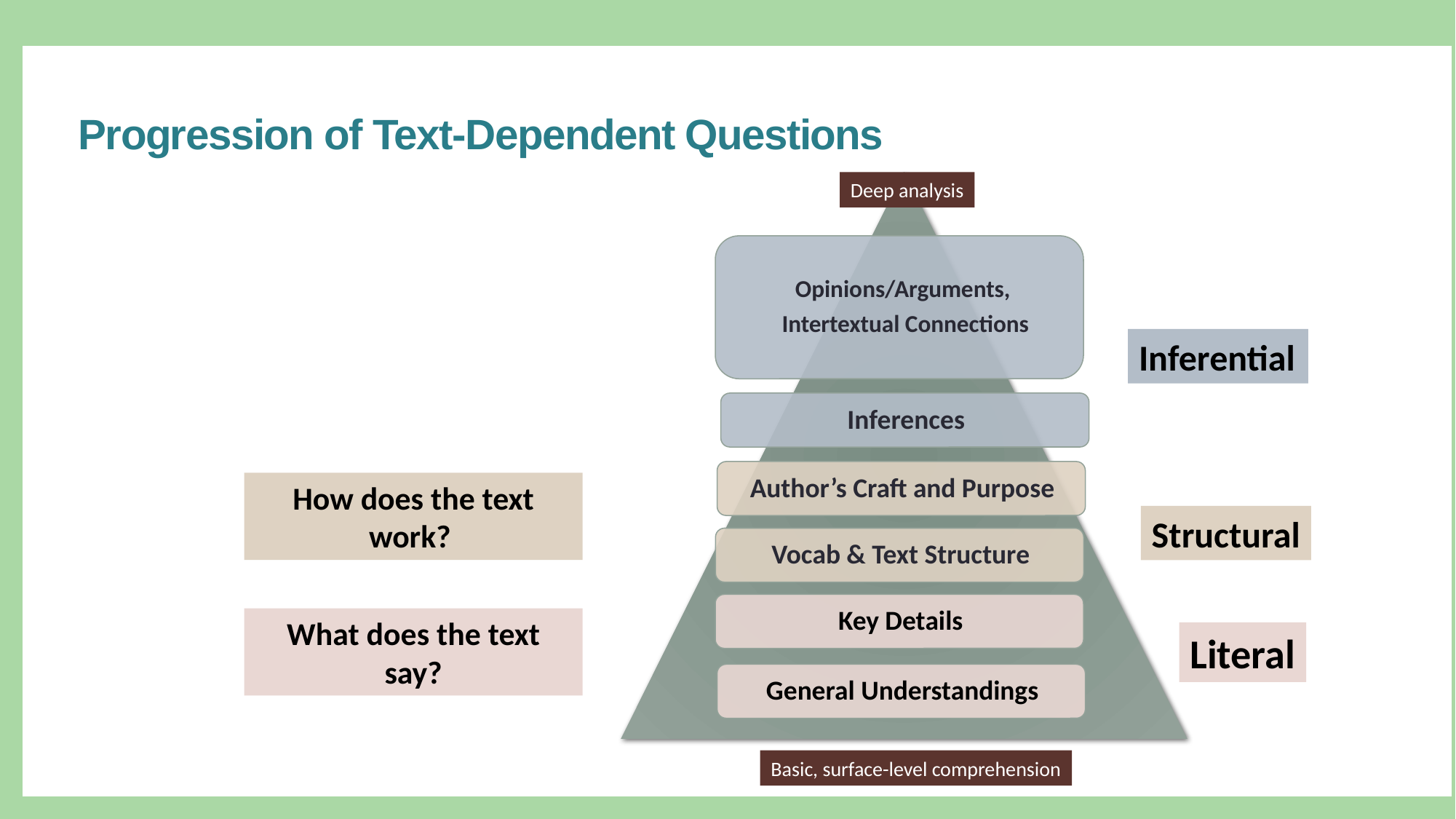

# Progression of Text-Dependent Questions
Opinions/Arguments,
 Intertextual Connections
Inferences
Author’s Craft and Purpose
Vocab & Text Structure
Key Details
General Understandings
Deep analysis
Inferential
How does the text work?
Structural

What does the text say?
Literal
Basic, surface-level comprehension